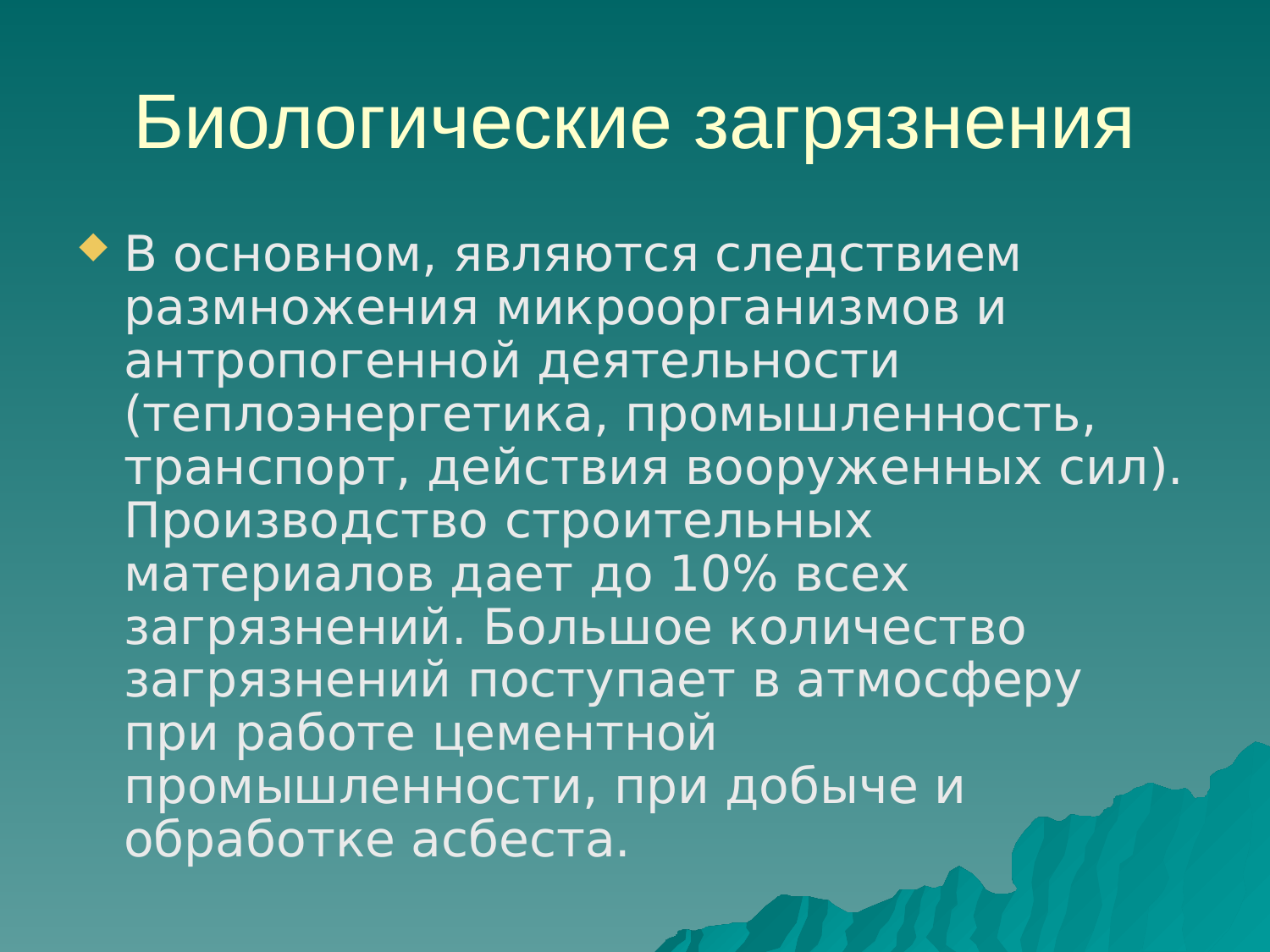

# Биологические загрязнения
В основном, являются следствием размножения микроорганизмов и антропогенной деятельности (теплоэнергетика, промышленность, транспорт, действия вооруженных сил). Производство строительных материалов дает до 10% всех загрязнений. Большое количество загрязнений поступает в атмосферу при работе цементной промышленности, при добыче и обработке асбеста.